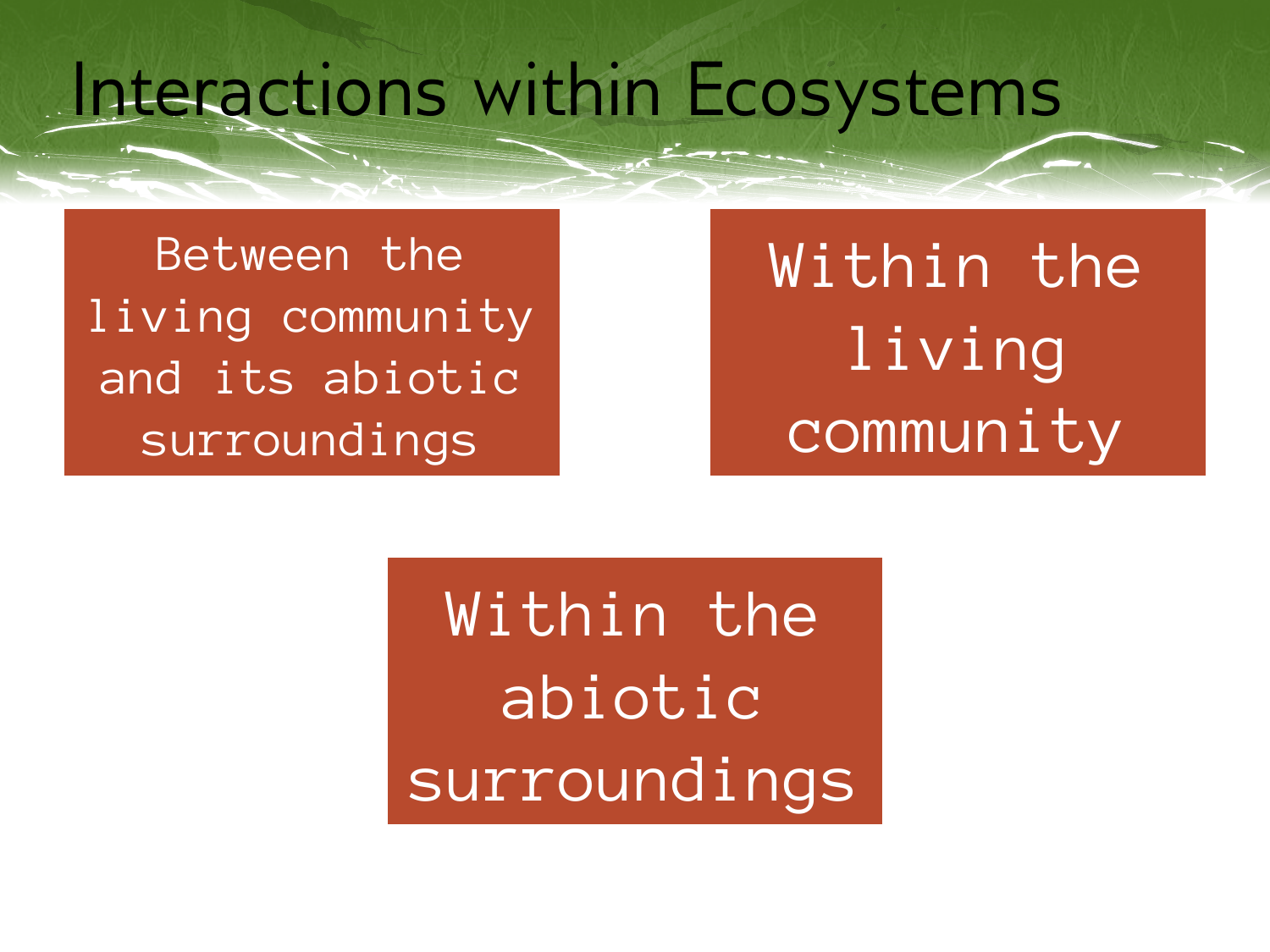

# Interactions within Ecosystems
Between the living community and its abiotic surroundings
Within the living community
Within the abiotic surroundings